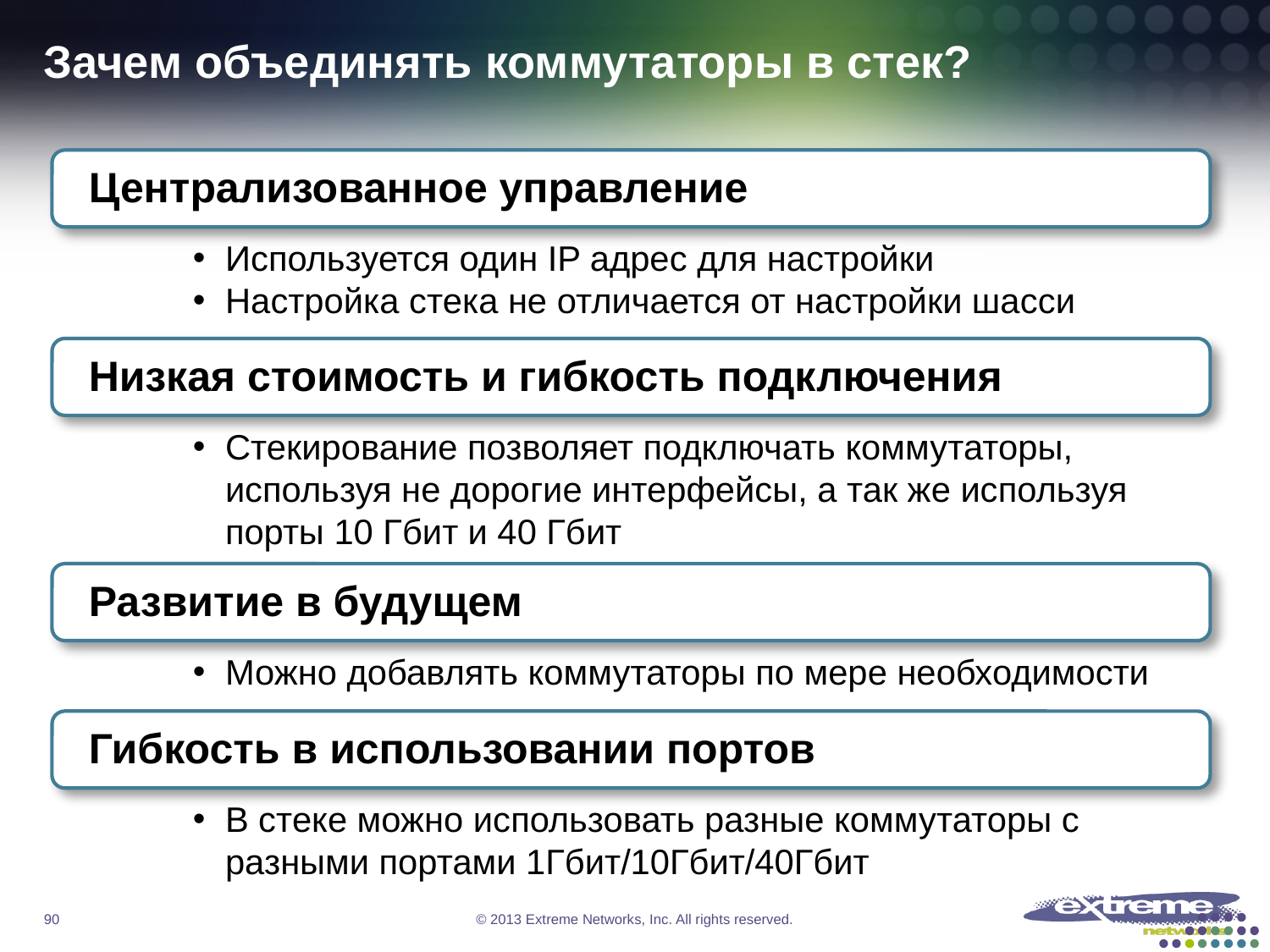

# Зачем объединять коммутаторы в стек?

Централизованное управление
Используется один IP адрес для настройки
Настройка стека не отличается от настройки шасси

Низкая стоимость и гибкость подключения
Стекирование позволяет подключать коммутаторы, используя не дорогие интерфейсы, а так же используя порты 10 Гбит и 40 Гбит

Развитие в будущем
Можно добавлять коммутаторы по мере необходимости

Гибкость в использовании портов
В стеке можно использовать разные коммутаторы с разными портами 1Гбит/10Гбит/40Гбит
90